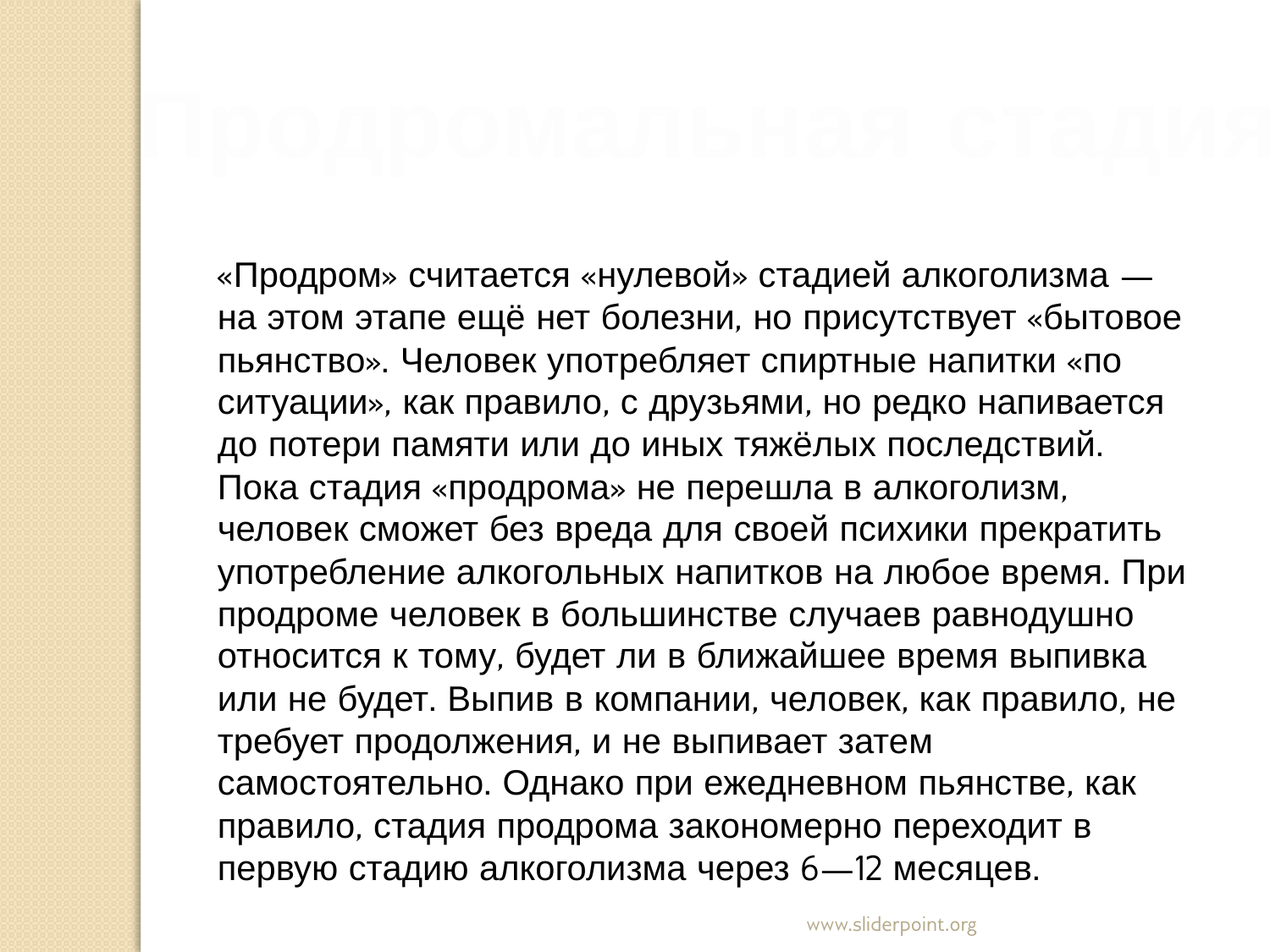

Продромальная стадия
«Продром» считается «нулевой» стадией алкоголизма — на этом этапе ещё нет болезни, но присутствует «бытовое пьянство». Человек употребляет спиртные напитки «по ситуации», как правило, с друзьями, но редко напивается до потери памяти или до иных тяжёлых последствий. Пока стадия «продрома» не перешла в алкоголизм, человек сможет без вреда для своей психики прекратить употребление алкогольных напитков на любое время. При продроме человек в большинстве случаев равнодушно относится к тому, будет ли в ближайшее время выпивка или не будет. Выпив в компании, человек, как правило, не требует продолжения, и не выпивает затем самостоятельно. Однако при ежедневном пьянстве, как правило, стадия продрома закономерно переходит в первую стадию алкоголизма через 6—12 месяцев.
www.sliderpoint.org